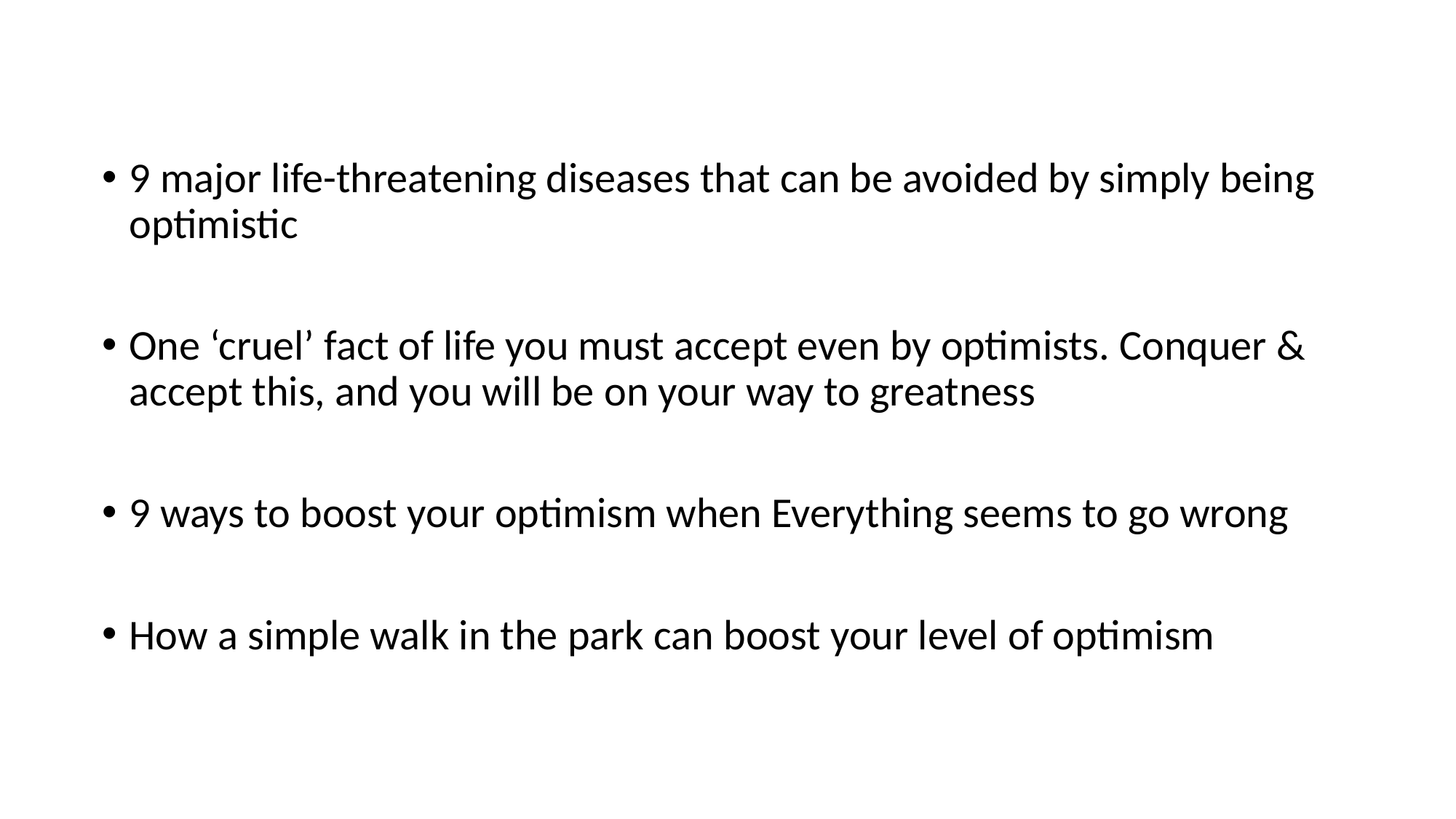

9 major life-threatening diseases that can be avoided by simply being optimistic

One ‘cruel’ fact of life you must accept even by optimists. Conquer & accept this, and you will be on your way to greatness

9 ways to boost your optimism when Everything seems to go wrong

How a simple walk in the park can boost your level of optimism